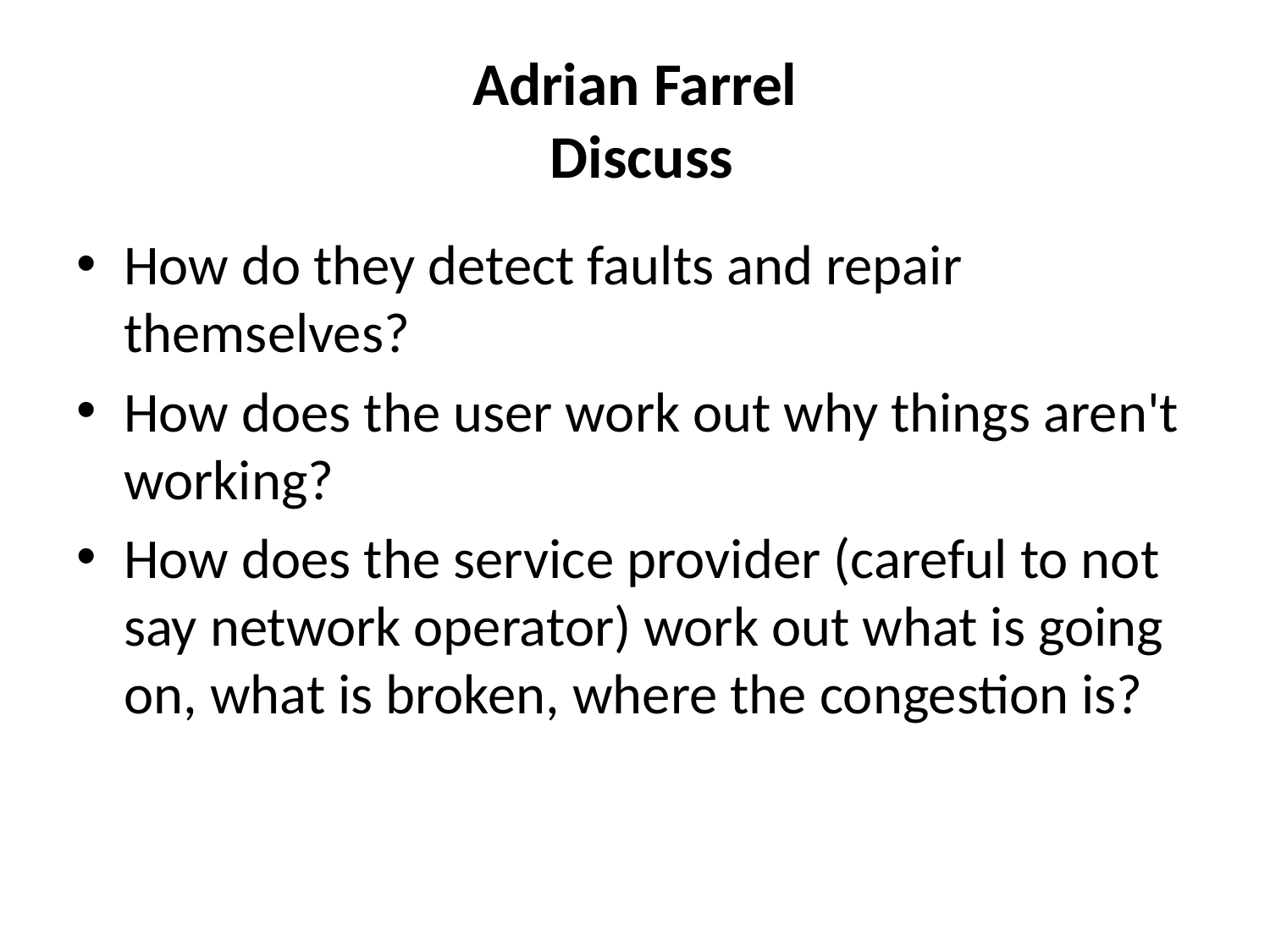

# Adrian Farrel Discuss
How do they detect faults and repair themselves?
How does the user work out why things aren't working?
How does the service provider (careful to not say network operator) work out what is going on, what is broken, where the congestion is?